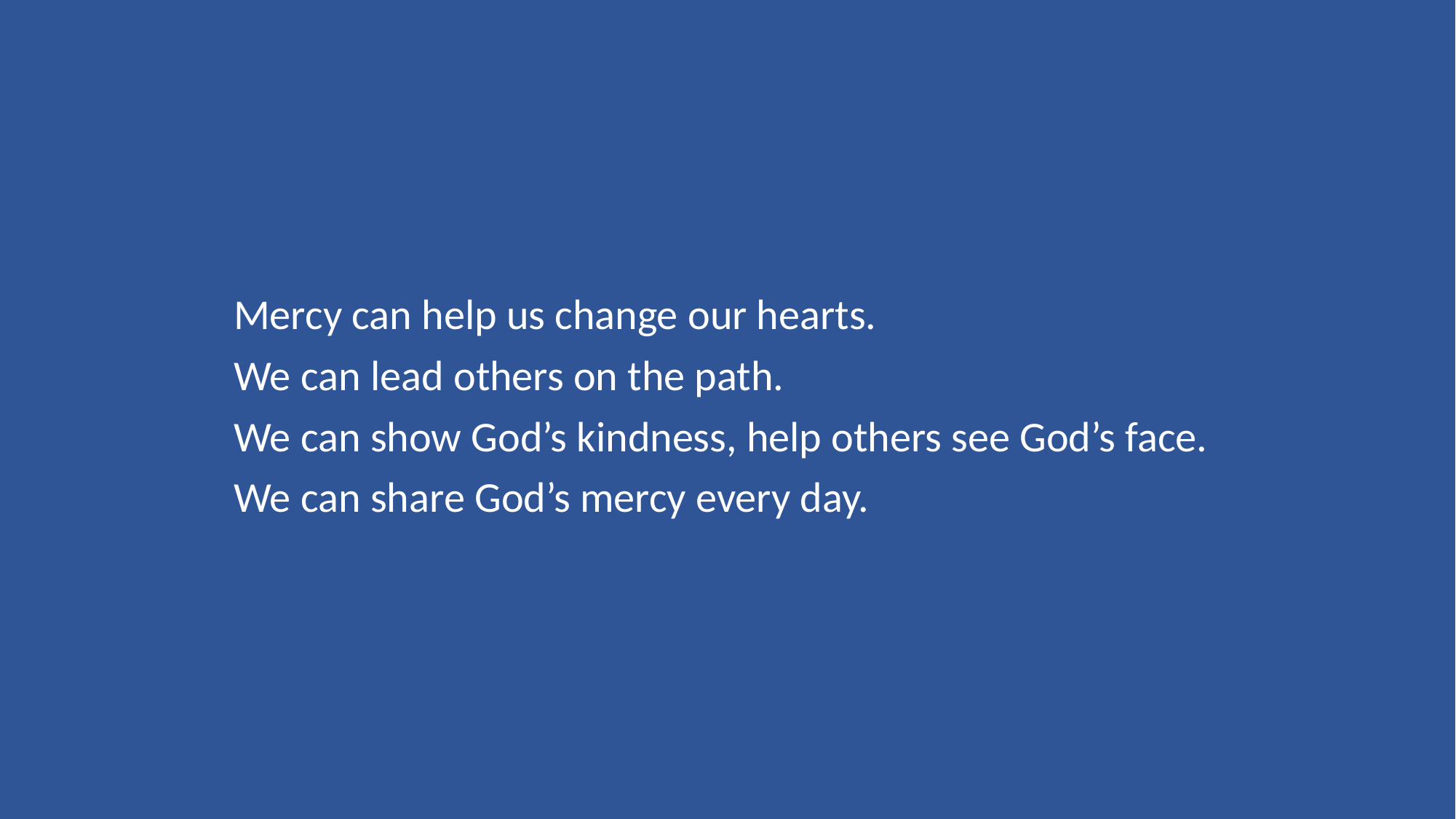

Mercy can help us change our hearts.
We can lead others on the path.
We can show God’s kindness, help others see God’s face.
We can share God’s mercy every day.